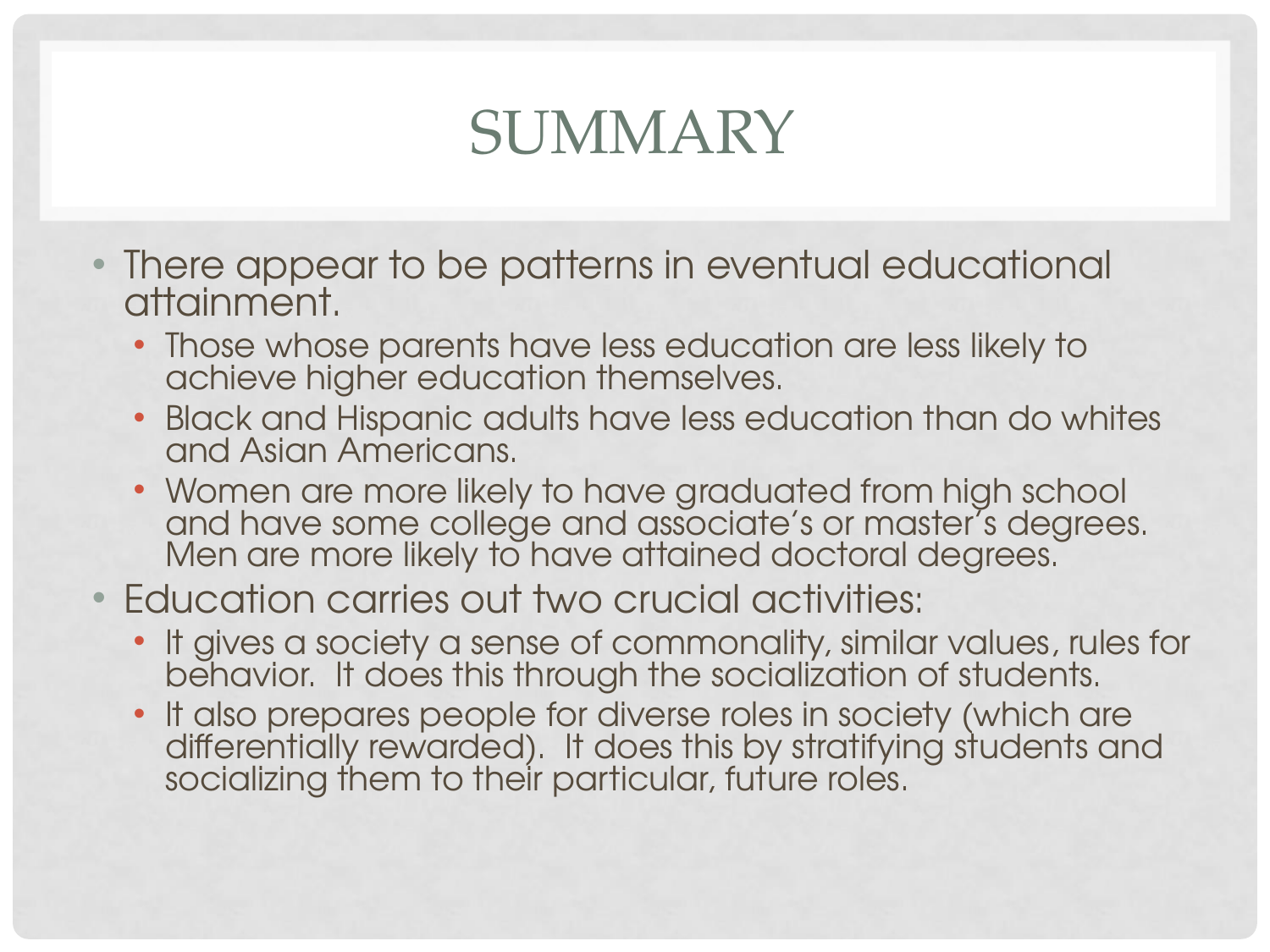

# SUMMARY
There appear to be patterns in eventual educational attainment.
Those whose parents have less education are less likely to achieve higher education themselves.
Black and Hispanic adults have less education than do whites and Asian Americans.
Women are more likely to have graduated from high school and have some college and associate’s or master’s degrees.  Men are more likely to have attained doctoral degrees.
Education carries out two crucial activities:
It gives a society a sense of commonality, similar values, rules for behavior.  It does this through the socialization of students.
It also prepares people for diverse roles in society (which are differentially rewarded).  It does this by stratifying students and socializing them to their particular, future roles.